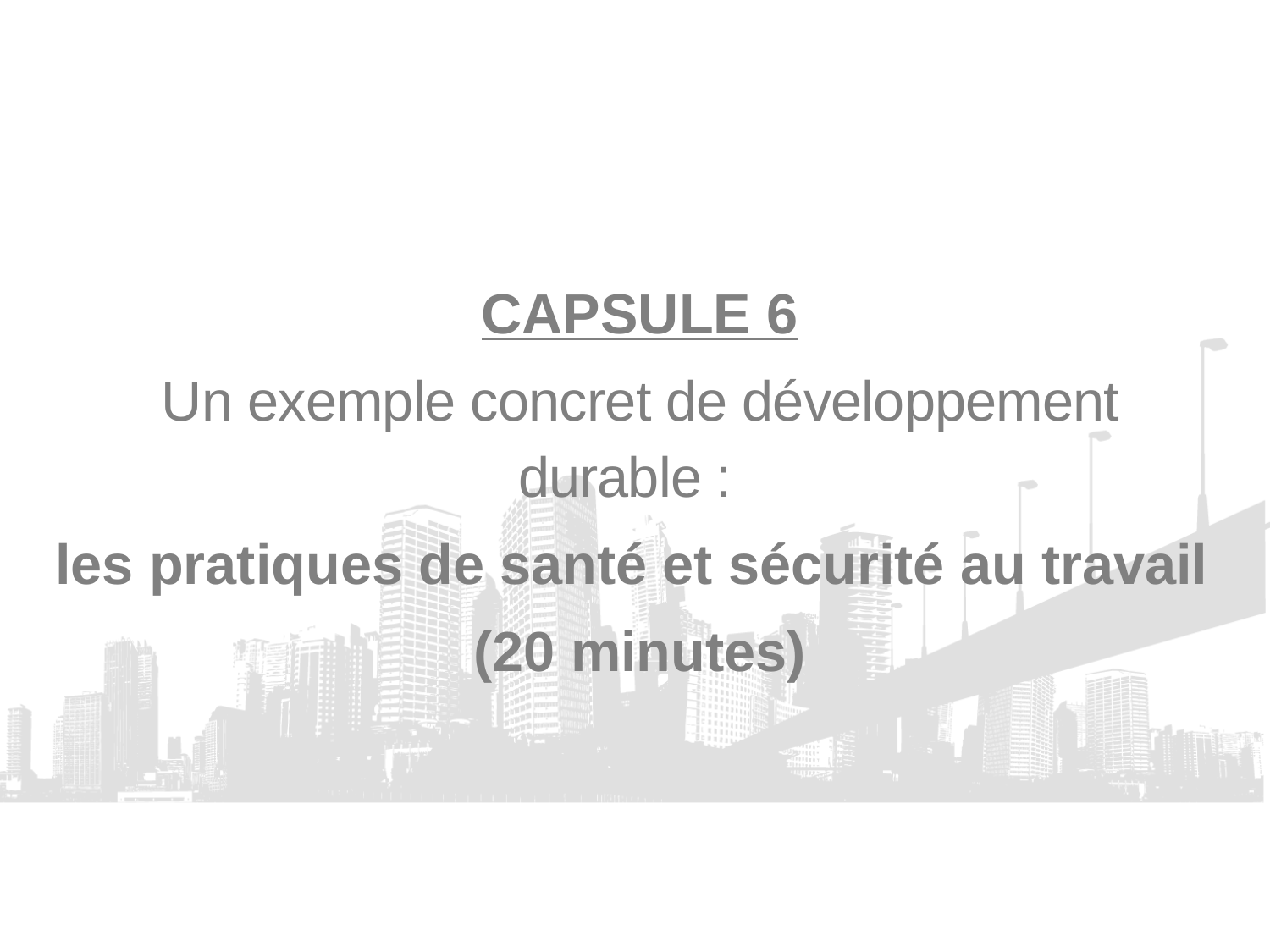

CAPSULE 6
Un exemple concret de développement durable :
les pratiques de santé et sécurité au travail
(20 minutes)